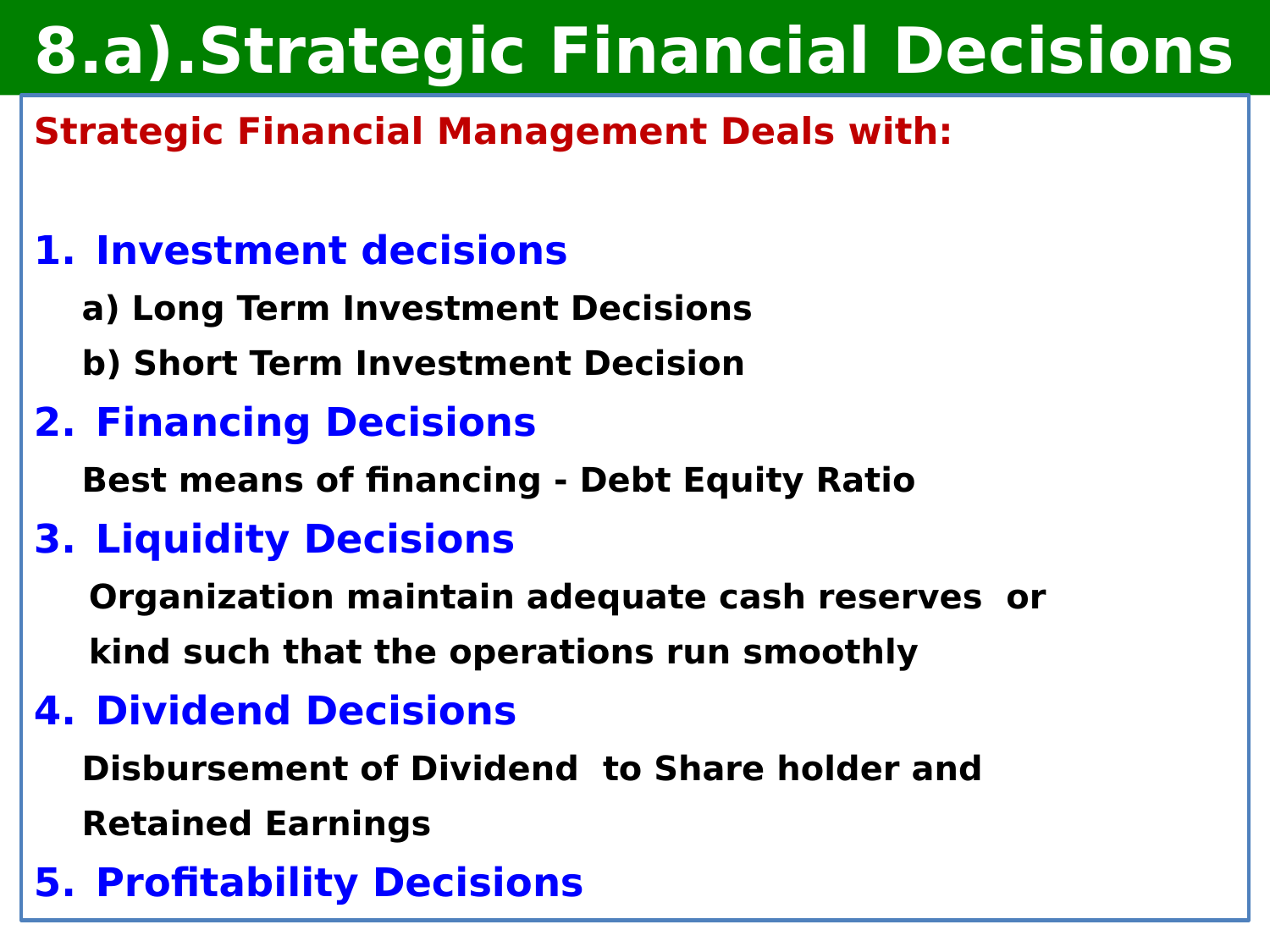

# 8.a).Strategic Financial Decisions
Strategic Financial Management Deals with:

Investment decisions
a) Long Term Investment Decisions
b) Short Term Investment Decision
Financing Decisions
Best means of financing - Debt Equity Ratio
Liquidity Decisions
Organization maintain adequate cash reserves  or
kind such that the operations run smoothly
Dividend Decisions
Disbursement of Dividend  to Share holder and
Retained Earnings
Profitability Decisions